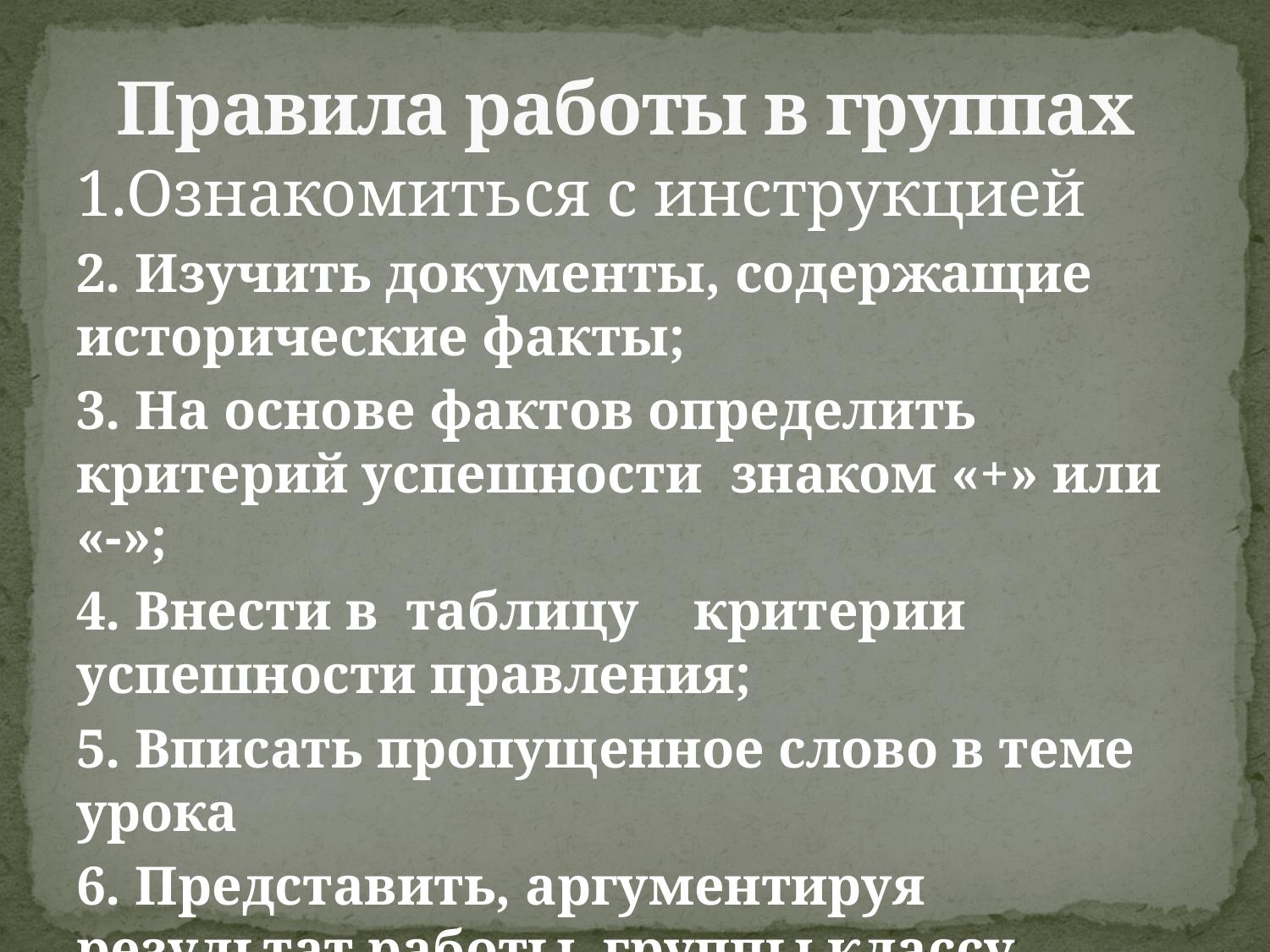

# Правила работы в группах
1.Ознакомиться с инструкцией
2. Изучить документы, содержащие исторические факты;
3. На основе фактов определить критерий успешности  знаком «+» или «-»;
4. Внести в  таблицу    критерии успешности правления;
5. Вписать пропущенное слово в теме урока
6. Представить, аргументируя   результат работы  группы классу